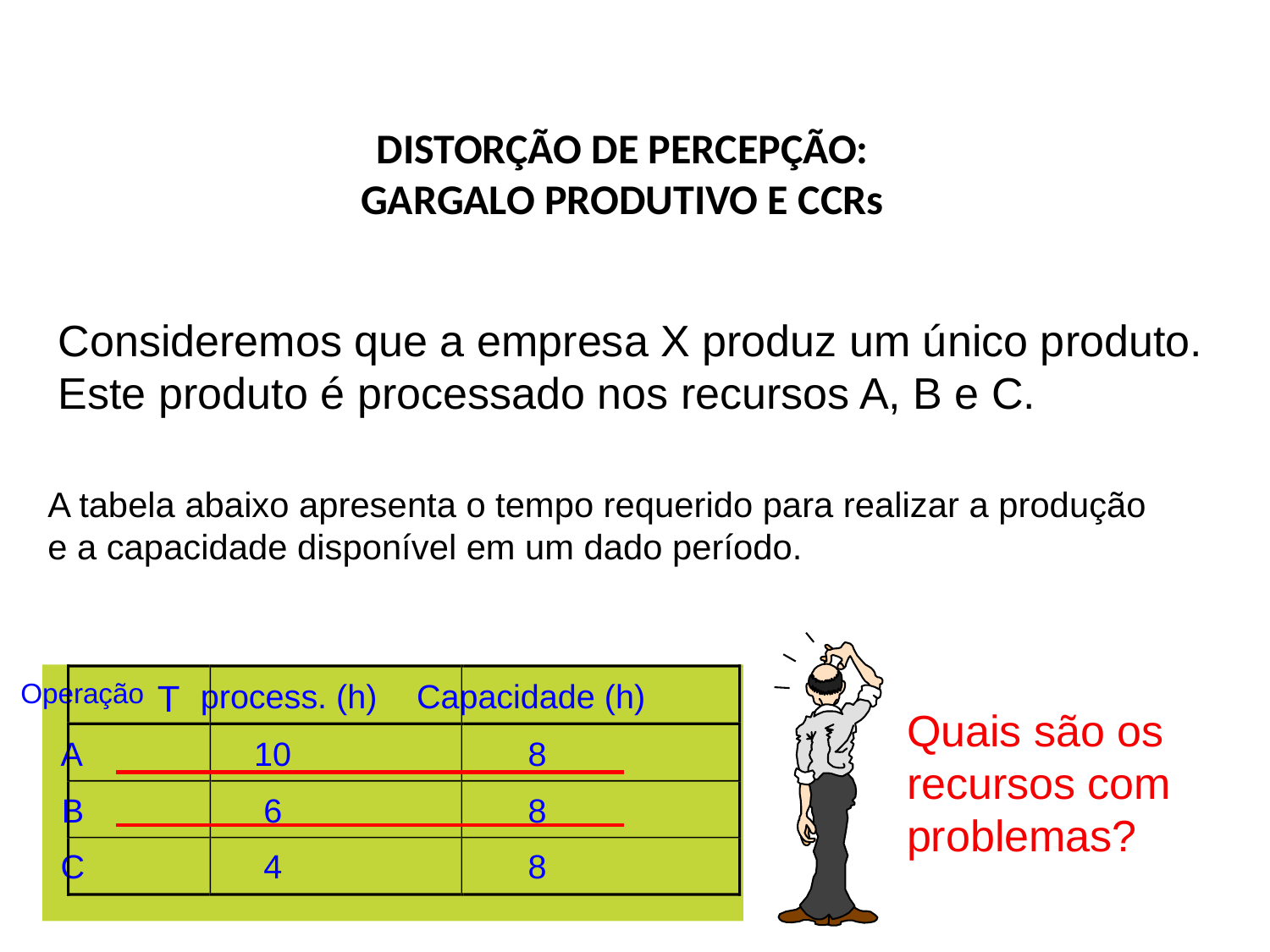

DISTORÇÃO DE PERCEPÇÃO:
GARGALO PRODUTIVO E CCRs
Consideremos que a empresa X produz um único produto. Este produto é processado nos recursos A, B e C.
A tabela abaixo apresenta o tempo requerido para realizar a produção e a capacidade disponível em um dado período.

Operação
T
process. (h)
Capacidade (h)

A
10
8

B
6
8

C
4
8

Quais são os recursos com problemas?